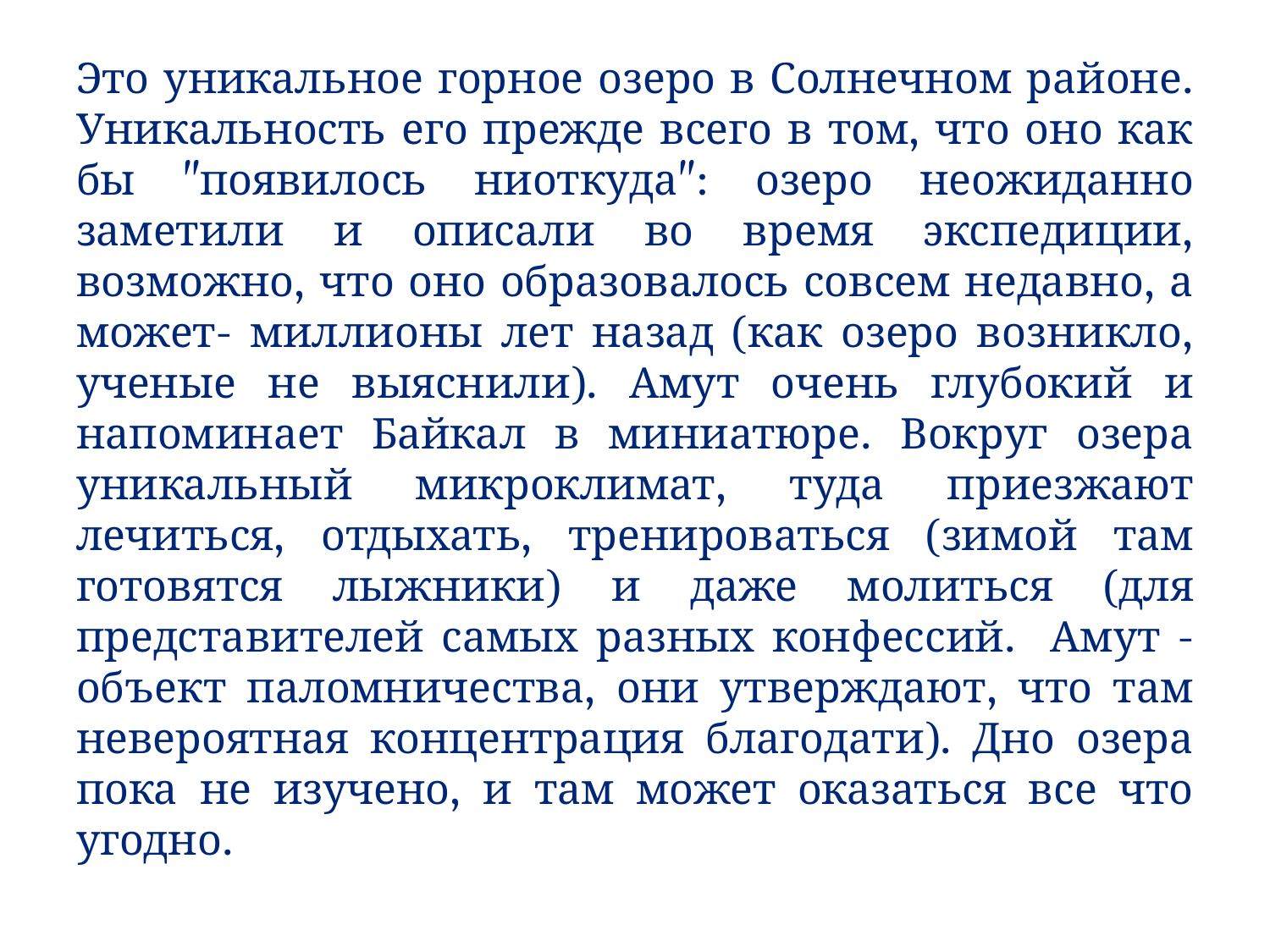

# Это уникальное горное озеро в Солнечном районе. Уникальность его прежде всего в том, что оно как бы "появилось ниоткуда": озеро неожиданно заметили и описали во время экспедиции, возможно, что оно образовалось совсем недавно, а может- миллионы лет назад (как озеро возникло, ученые не выяснили). Амут очень глубокий и напоминает Байкал в миниатюре. Вокруг озера уникальный микроклимат, туда приезжают лечиться, отдыхать, тренироваться (зимой там готовятся лыжники) и даже молиться (для представителей самых разных конфессий.  Амут - объект паломничества, они утверждают, что там невероятная концентрация благодати). Дно озера пока не изучено, и там может оказаться все что угодно.